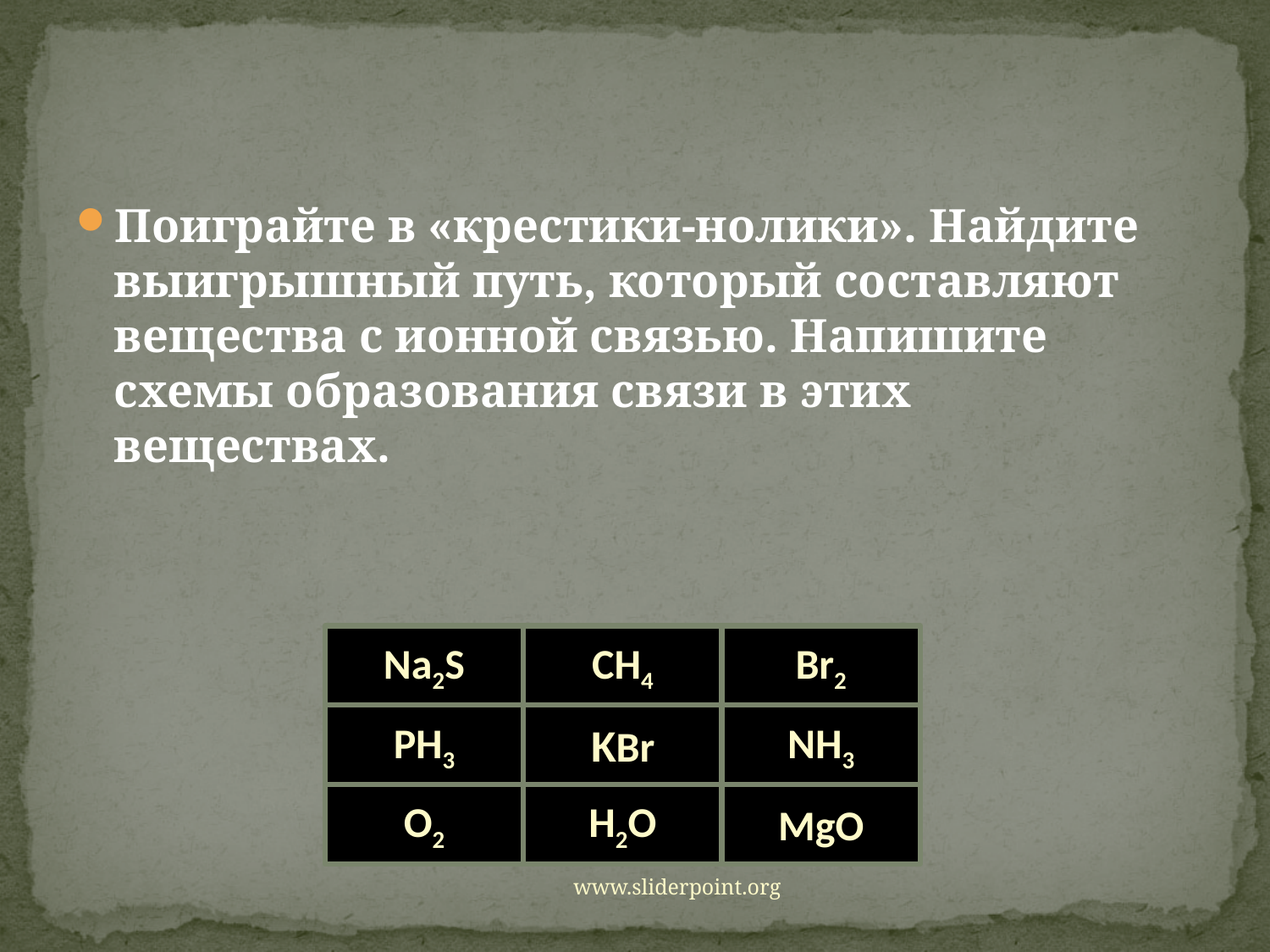

#

Поиграйте в «крестики-нолики». Найдите выигрышный путь, который составляют вещества с ионной связью. Напишите схемы образования связи в этих веществах.

Na2S
CH4
Br2
PH3
КBr
NH3
O2
H2O
MgO
www.sliderpoint.org